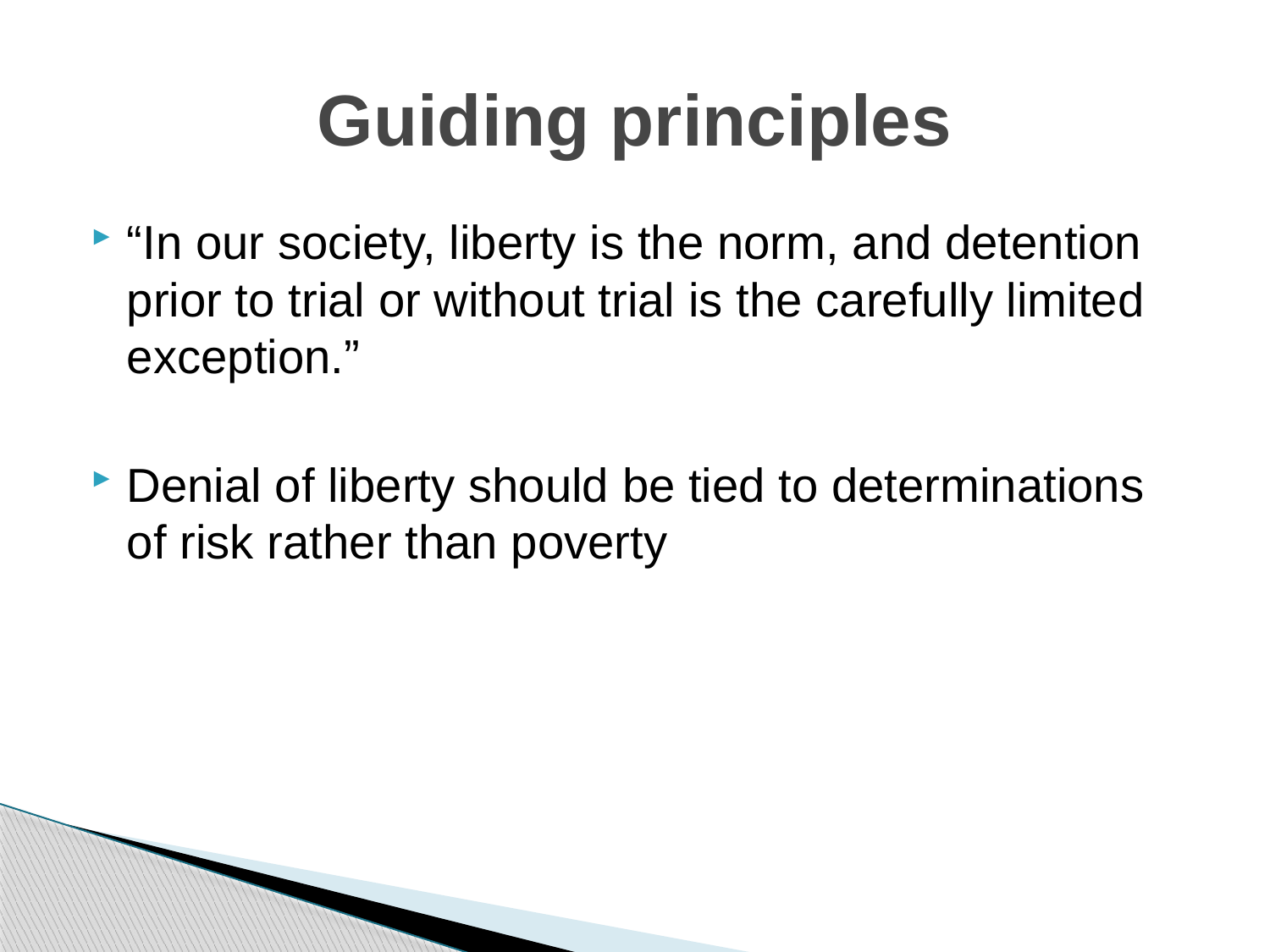

# Guiding principles
“In our society, liberty is the norm, and detention prior to trial or without trial is the carefully limited exception.”

Denial of liberty should be tied to determinations of risk rather than poverty